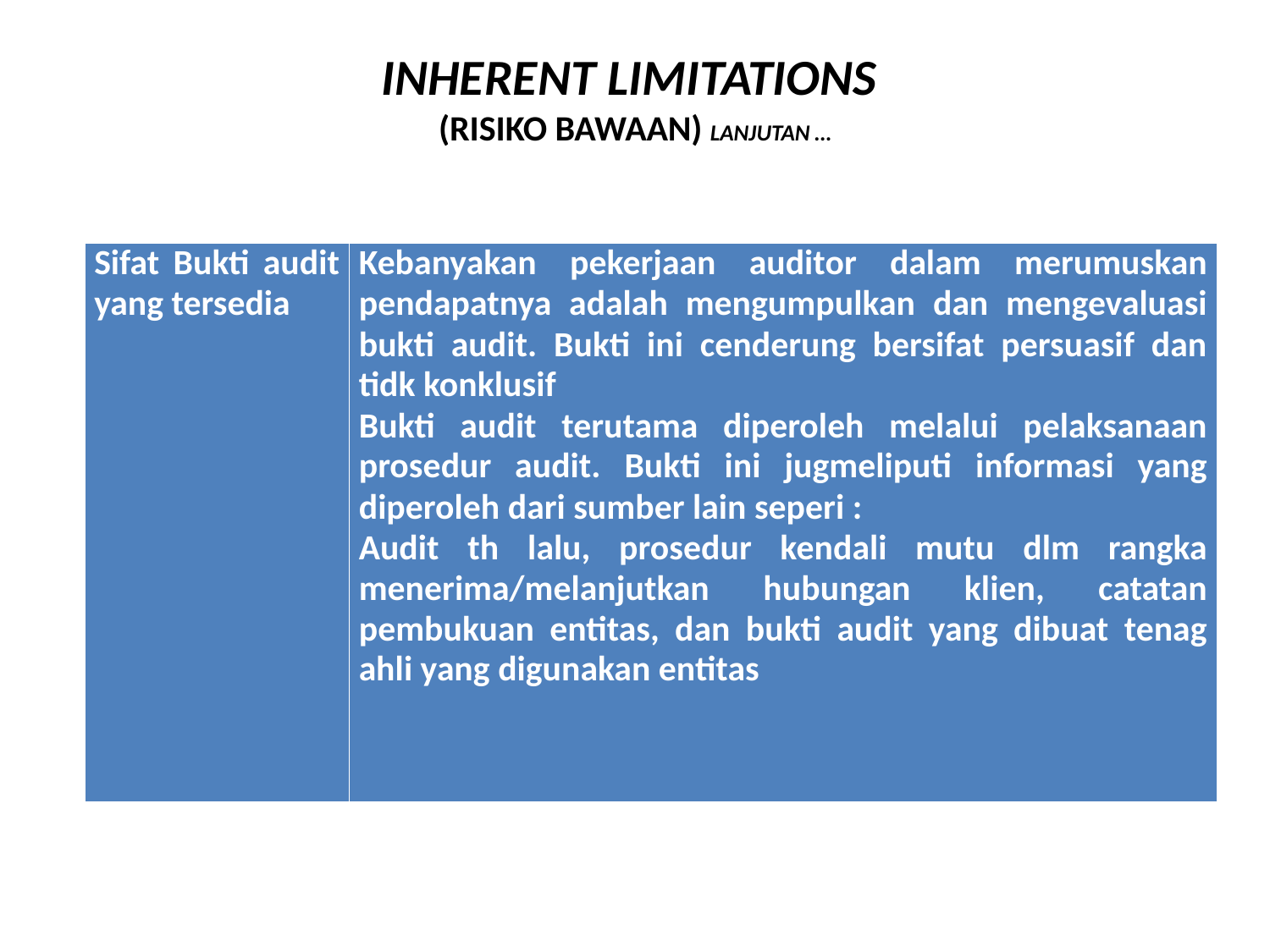

# INHERENT LIMITATIONS (RISIKO BAWAAN) LANJUTAN …
| Sifat Bukti audit yang tersedia | Kebanyakan pekerjaan auditor dalam merumuskan pendapatnya adalah mengumpulkan dan mengevaluasi bukti audit. Bukti ini cenderung bersifat persuasif dan tidk konklusif Bukti audit terutama diperoleh melalui pelaksanaan prosedur audit. Bukti ini jugmeliputi informasi yang diperoleh dari sumber lain seperi : Audit th lalu, prosedur kendali mutu dlm rangka menerima/melanjutkan hubungan klien, catatan pembukuan entitas, dan bukti audit yang dibuat tenag ahli yang digunakan entitas |
| --- | --- |